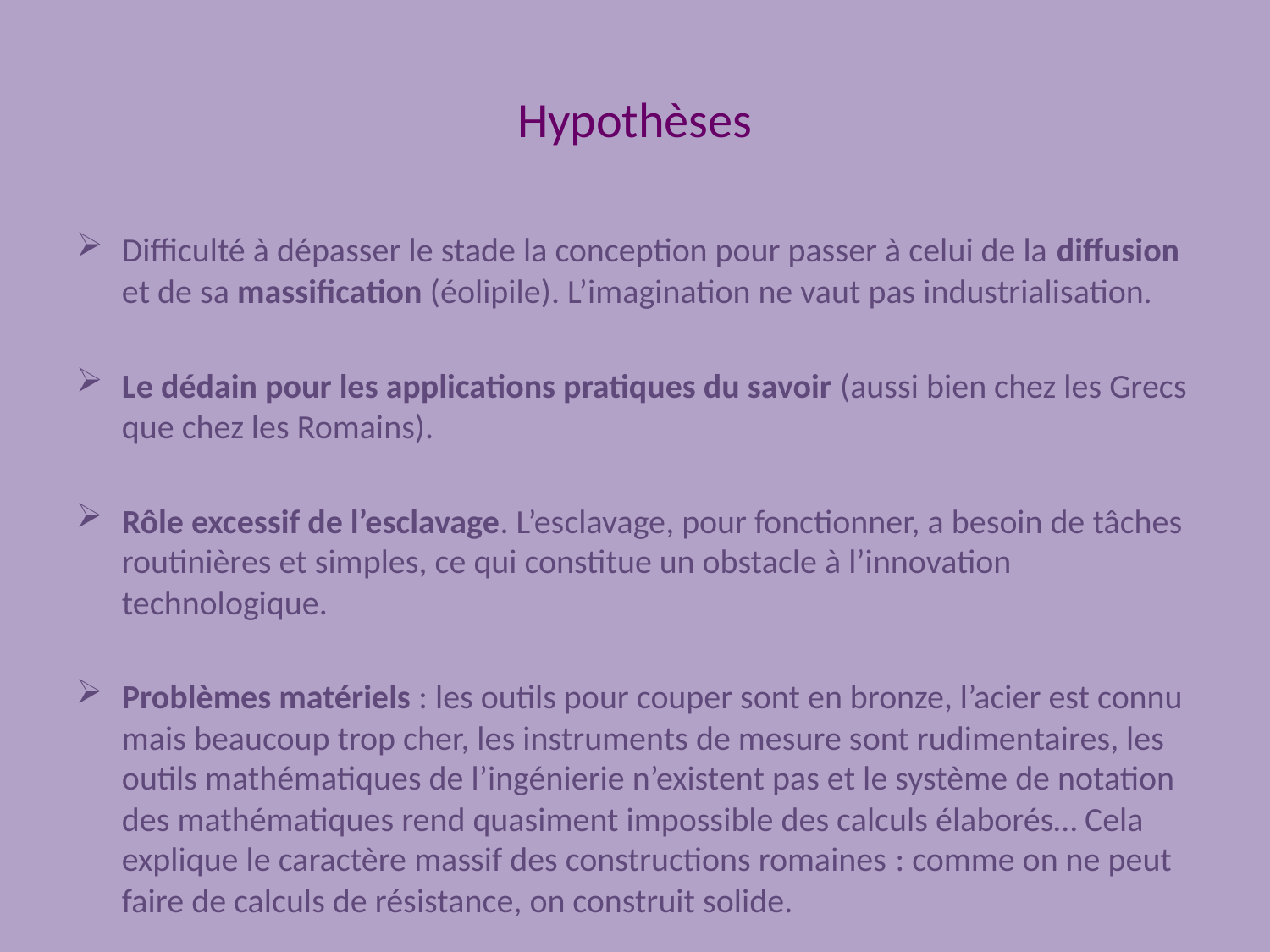

# Hypothèses
Difficulté à dépasser le stade la conception pour passer à celui de la diffusion et de sa massification (éolipile). L’imagination ne vaut pas industrialisation.

Le dédain pour les applications pratiques du savoir (aussi bien chez les Grecs que chez les Romains).

Rôle excessif de l’esclavage. L’esclavage, pour fonctionner, a besoin de tâches routinières et simples, ce qui constitue un obstacle à l’innovation technologique.

Problèmes matériels : les outils pour couper sont en bronze, l’acier est connu mais beaucoup trop cher, les instruments de mesure sont rudimentaires, les outils mathématiques de l’ingénierie n’existent pas et le système de notation des mathématiques rend quasiment impossible des calculs élaborés… Cela explique le caractère massif des constructions romaines : comme on ne peut faire de calculs de résistance, on construit solide.